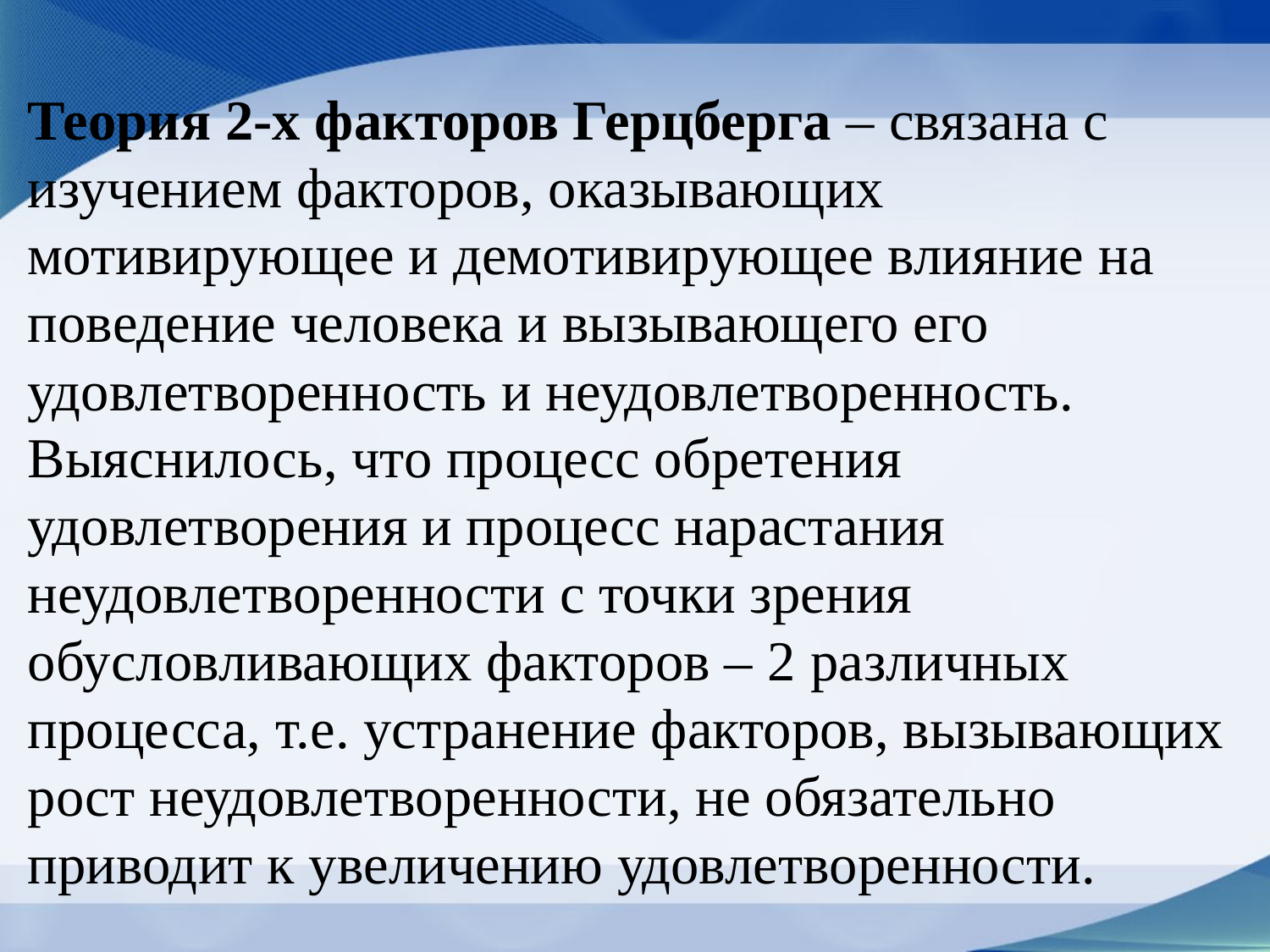

# Теория 2-х факторов Герцберга – связана с изучением факторов, оказывающих мотивирующее и демотивирующее влияние на поведение человека и вызывающего его удовлетворенность и неудовлетворенность. Выяснилось, что процесс обретения удовлетворения и процесс нарастания неудовлетворенности с точки зрения обусловливающих факторов – 2 различных процесса, т.е. устранение факторов, вызывающих рост неудовлетворенности, не обязательно приводит к увеличению удовлетворенности.